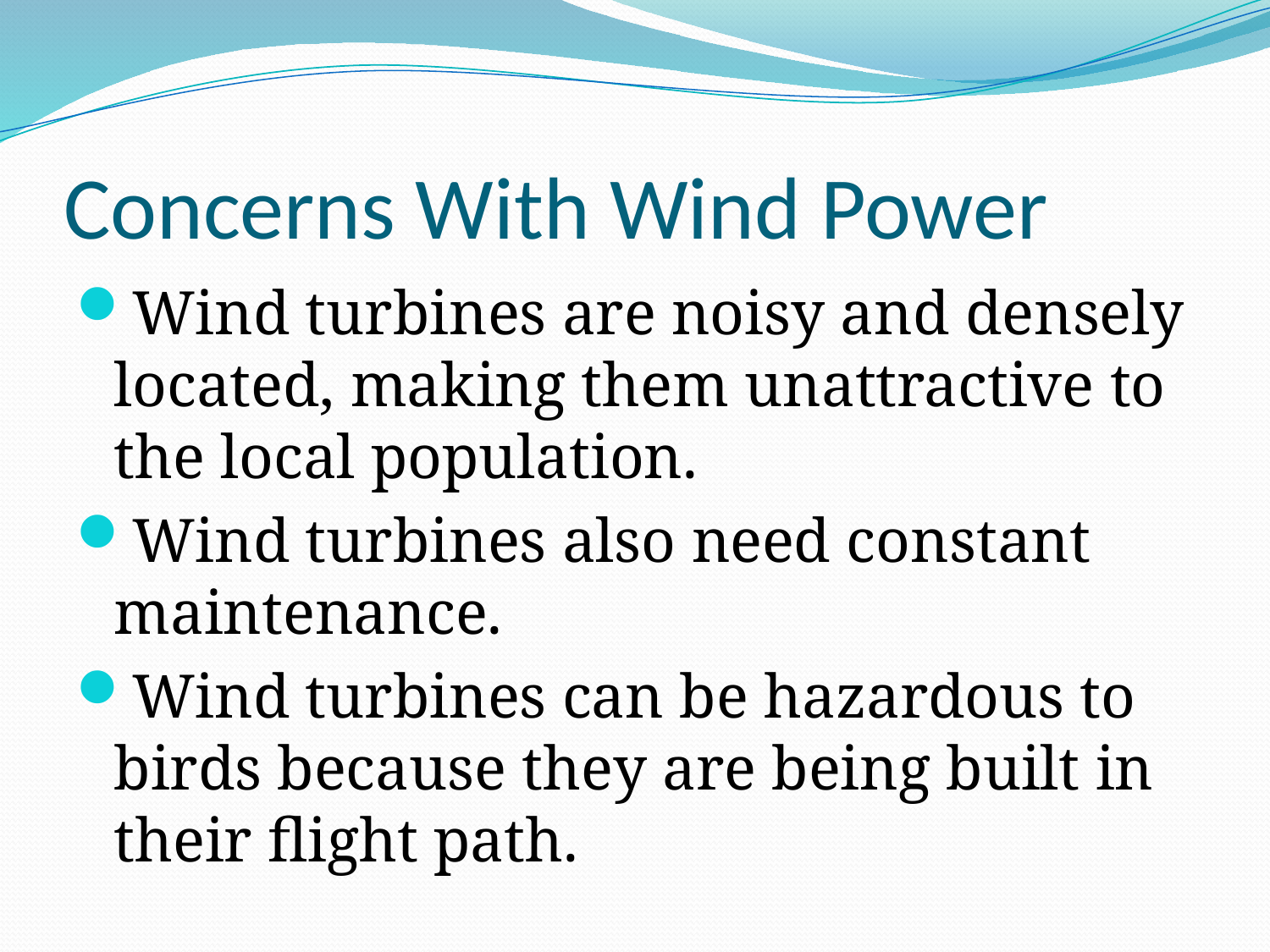

# Concerns With Wind Power
Wind turbines are noisy and densely located, making them unattractive to the local population.
Wind turbines also need constant maintenance.
Wind turbines can be hazardous to birds because they are being built in their flight path.